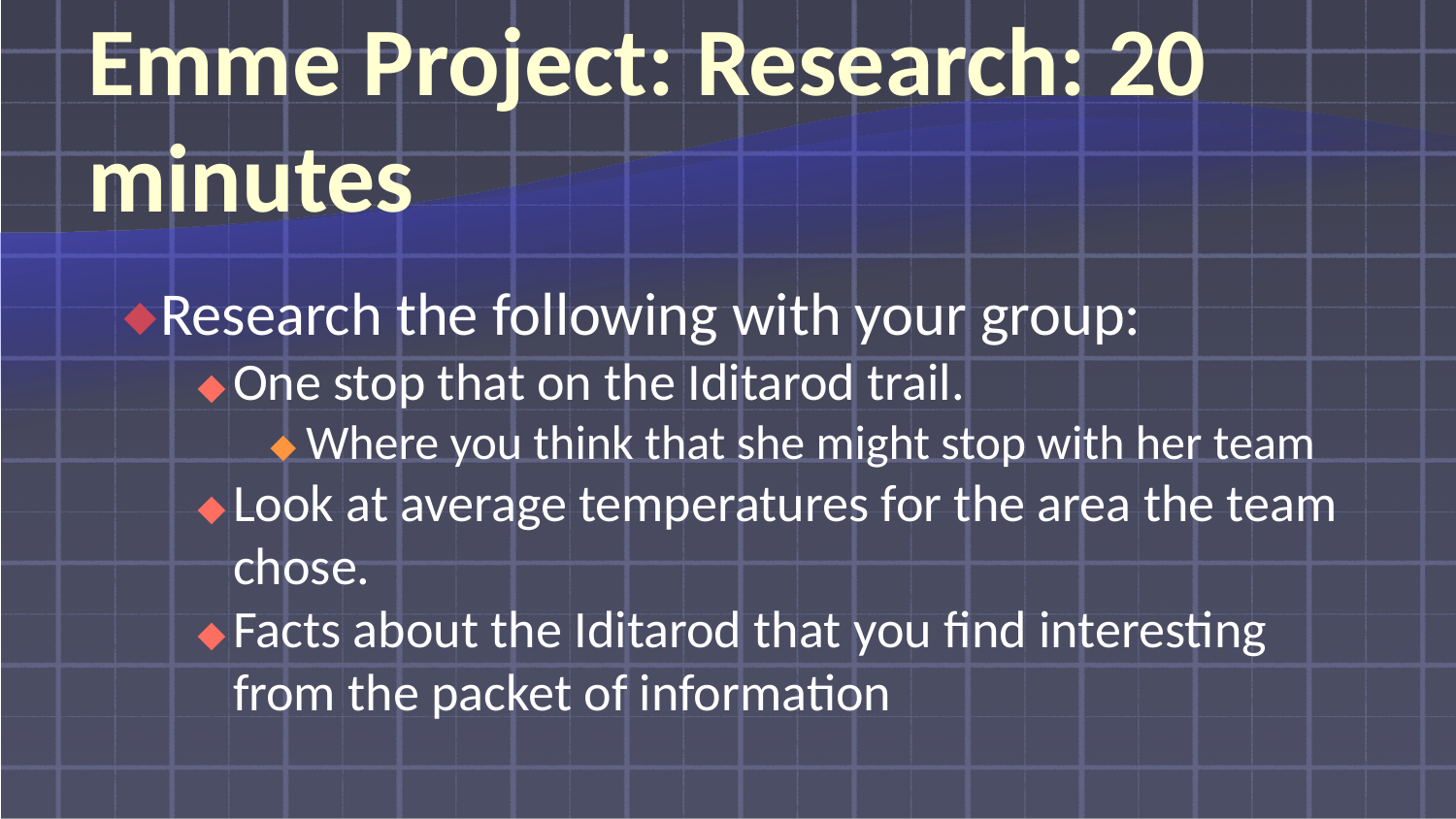

# Emme Project: Research: 20 minutes
Research the following with your group:
One stop that on the Iditarod trail.
Where you think that she might stop with her team
Look at average temperatures for the area the team chose.
Facts about the Iditarod that you find interesting from the packet of information